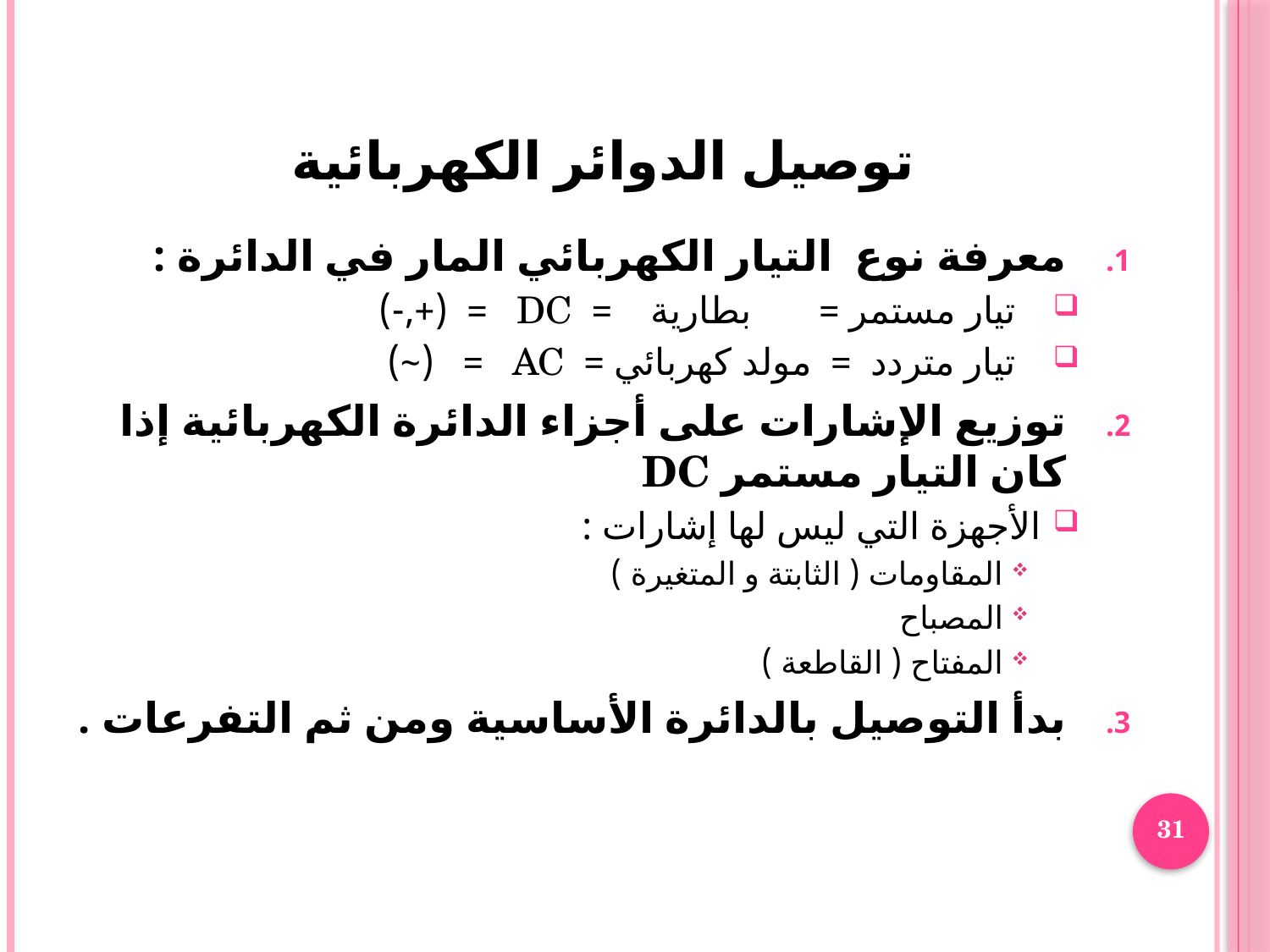

# توصيل الدوائر الكهربائية
معرفة نوع  التيار الكهربائي المار في الدائرة :
تيار مستمر =       بطارية    =  DC   =  (+,-)
تيار متردد  =  مولد كهربائي =  AC   =   (~)
توزيع الإشارات على أجزاء الدائرة الكهربائية إذا كان التيار مستمر DC
الأجهزة التي ليس لها إشارات :
المقاومات ( الثابتة و المتغيرة )
المصباح
المفتاح ( القاطعة )
بدأ التوصيل بالدائرة الأساسية ومن ثم التفرعات .

31